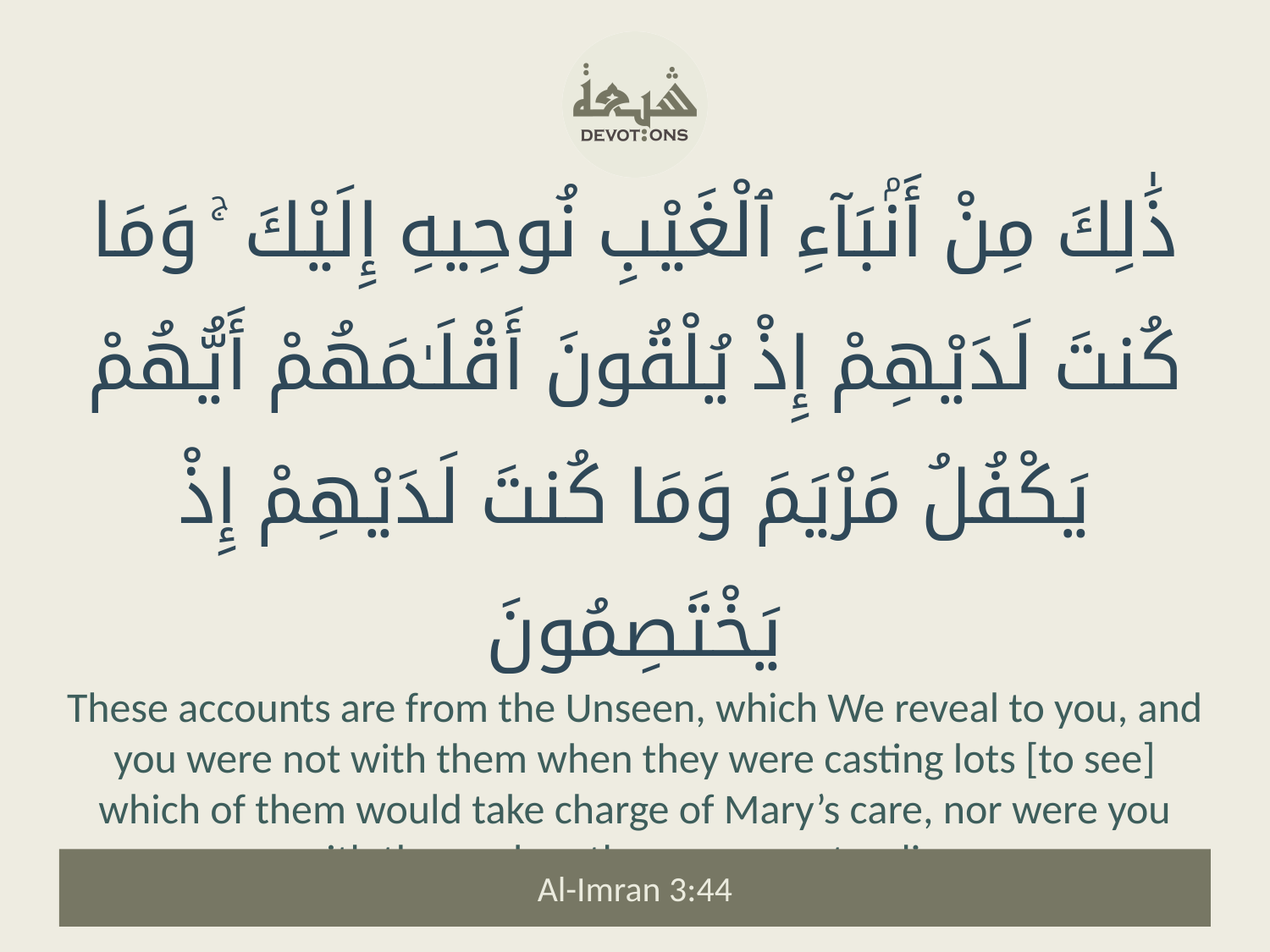

ذَٰلِكَ مِنْ أَنۢبَآءِ ٱلْغَيْبِ نُوحِيهِ إِلَيْكَ ۚ وَمَا كُنتَ لَدَيْهِمْ إِذْ يُلْقُونَ أَقْلَـٰمَهُمْ أَيُّهُمْ يَكْفُلُ مَرْيَمَ وَمَا كُنتَ لَدَيْهِمْ إِذْ يَخْتَصِمُونَ
These accounts are from the Unseen, which We reveal to you, and you were not with them when they were casting lots [to see] which of them would take charge of Mary’s care, nor were you with them when they were contending.
Al-Imran 3:44